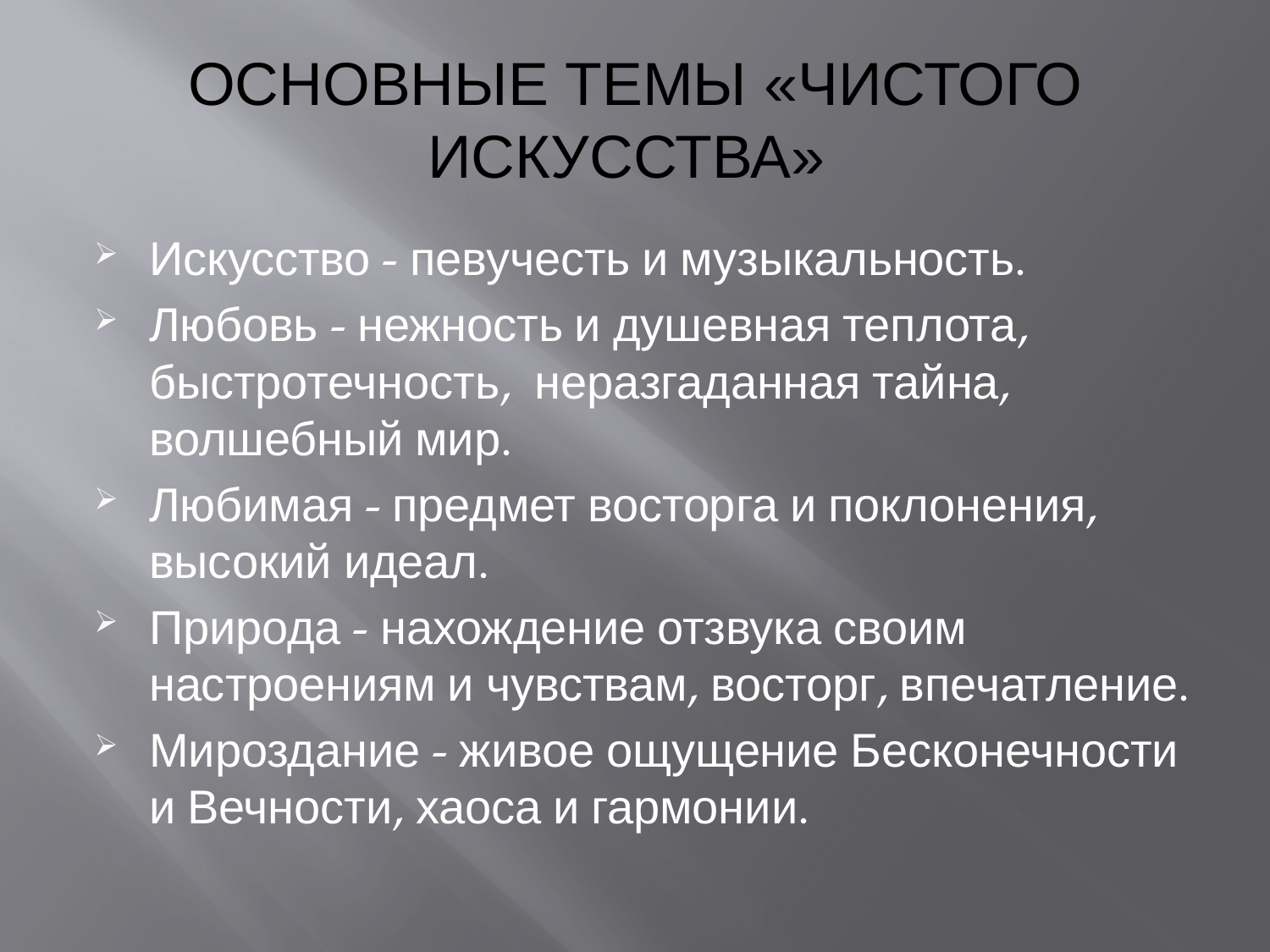

# ОСНОВНЫЕ ТЕМЫ «ЧИСТОГО ИСКУССТВА»
Искусство - певучесть и музыкальность.
Любовь - нежность и душевная теплота, быстротечность,  неразгаданная тайна, волшебный мир.
Любимая - предмет восторга и поклонения, высокий идеал.
Природа - нахождение отзвука своим настроениям и чувствам, восторг, впечатление.
Мироздание - живое ощущение Бесконечности и Вечности, хаоса и гармонии.